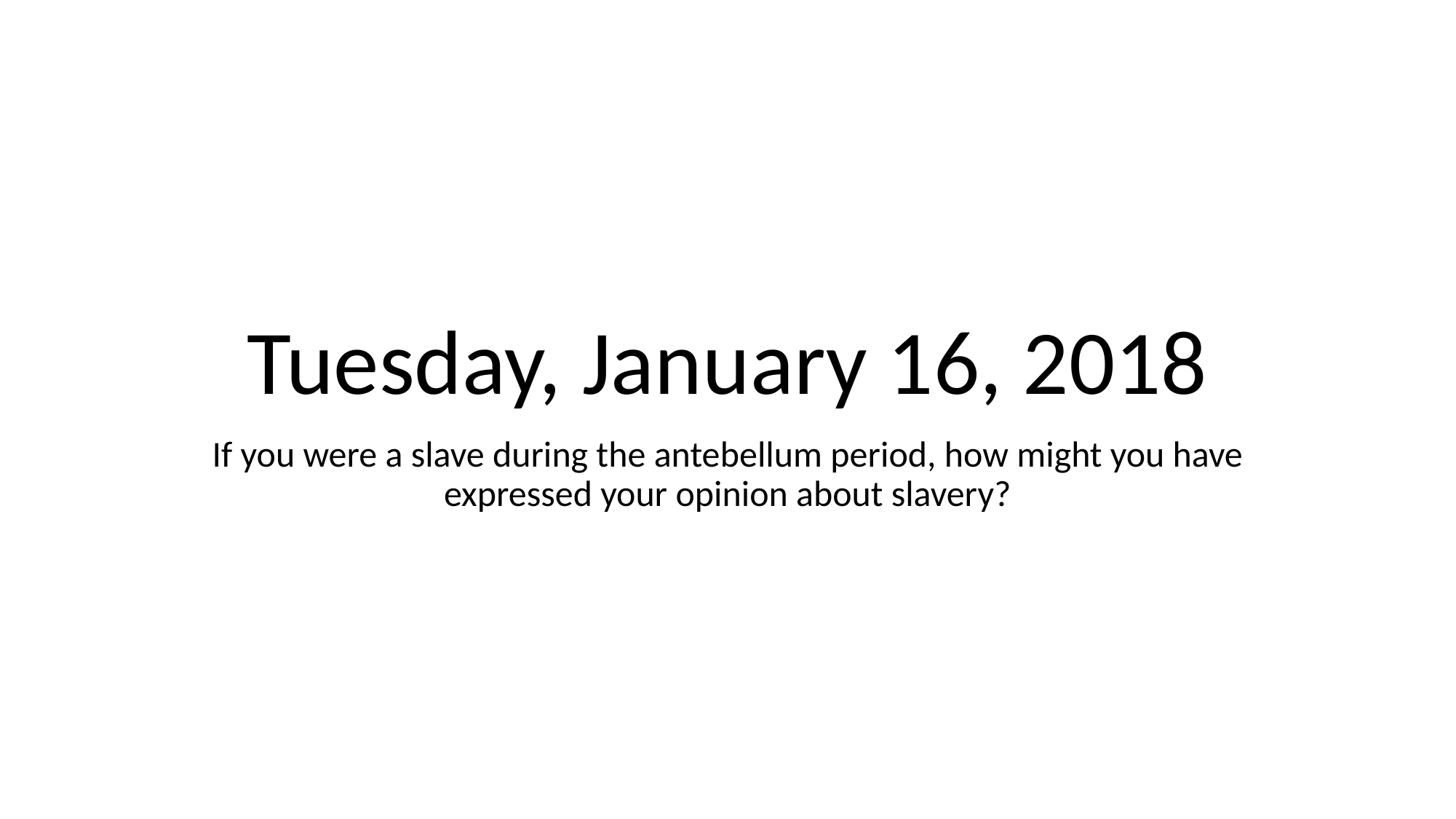

# Tuesday, January 16, 2018
If you were a slave during the antebellum period, how might you have expressed your opinion about slavery?